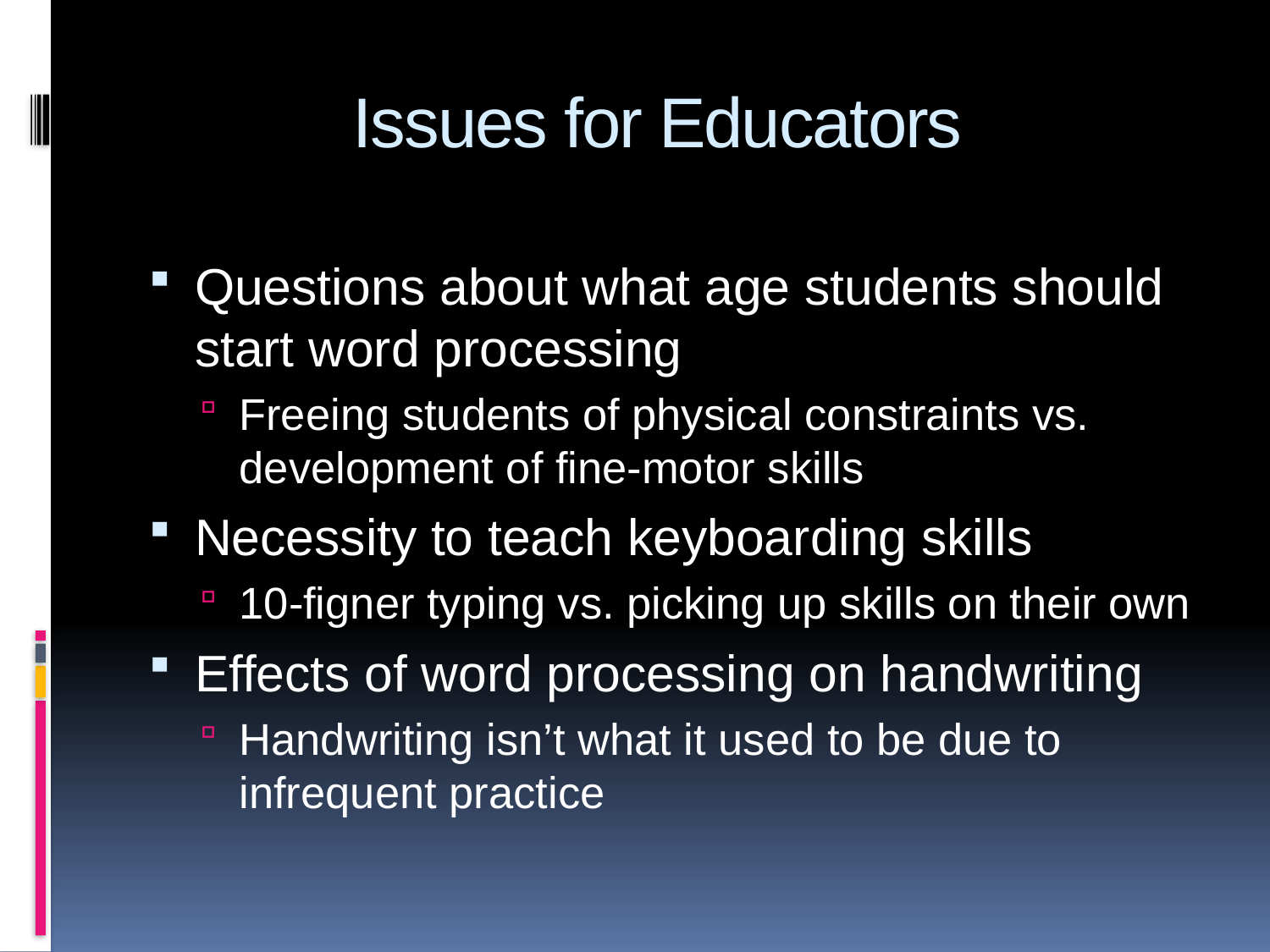

# Issues for Educators
Questions about what age students should start word processing
Freeing students of physical constraints vs. development of fine-motor skills
Necessity to teach keyboarding skills
10-figner typing vs. picking up skills on their own
Effects of word processing on handwriting
Handwriting isn’t what it used to be due to infrequent practice